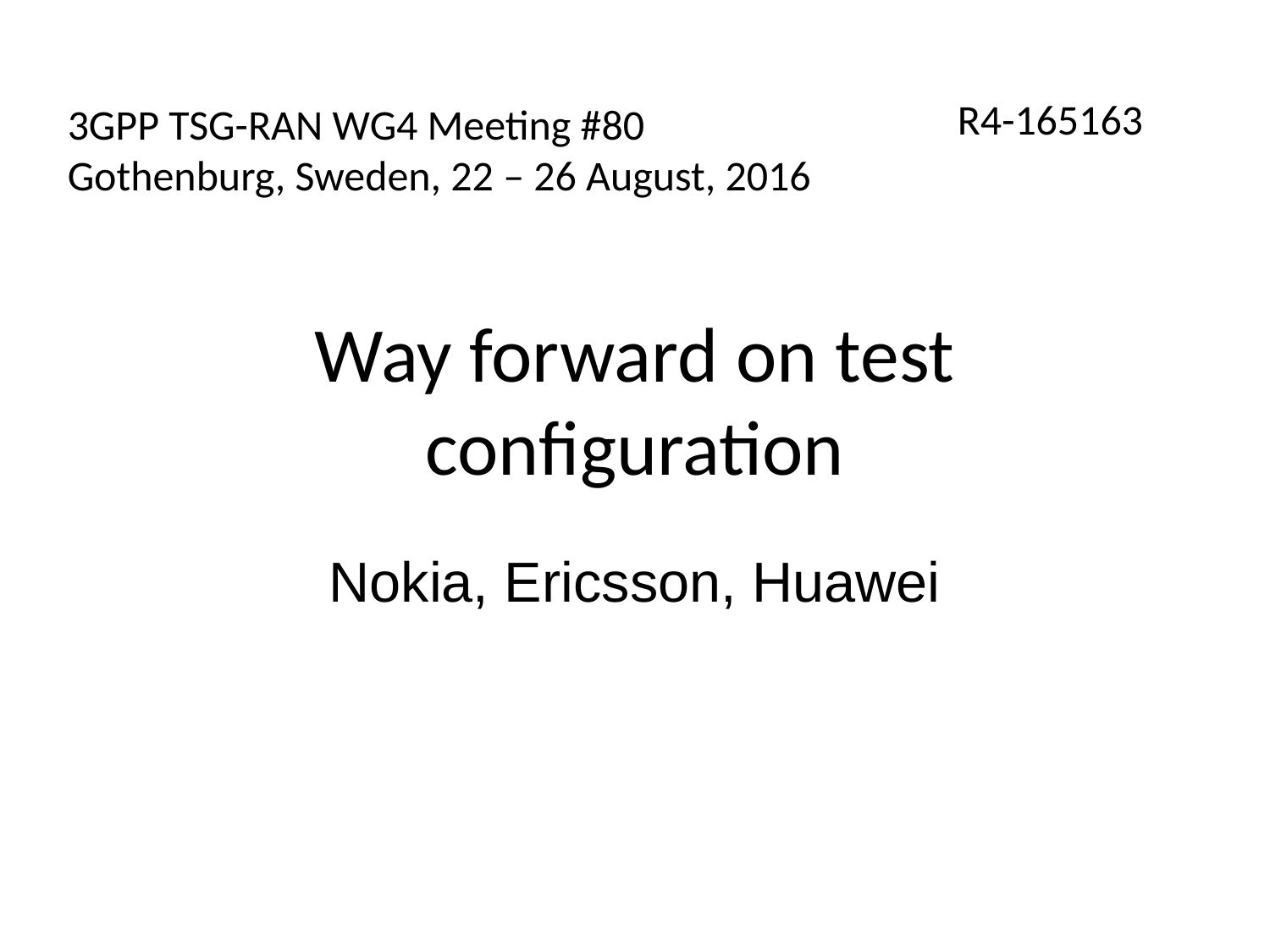

3GPP TSG-RAN WG4 Meeting #80
Gothenburg, Sweden, 22 – 26 August, 2016
R4-165163
# Way forward on test configuration
Nokia, Ericsson, Huawei